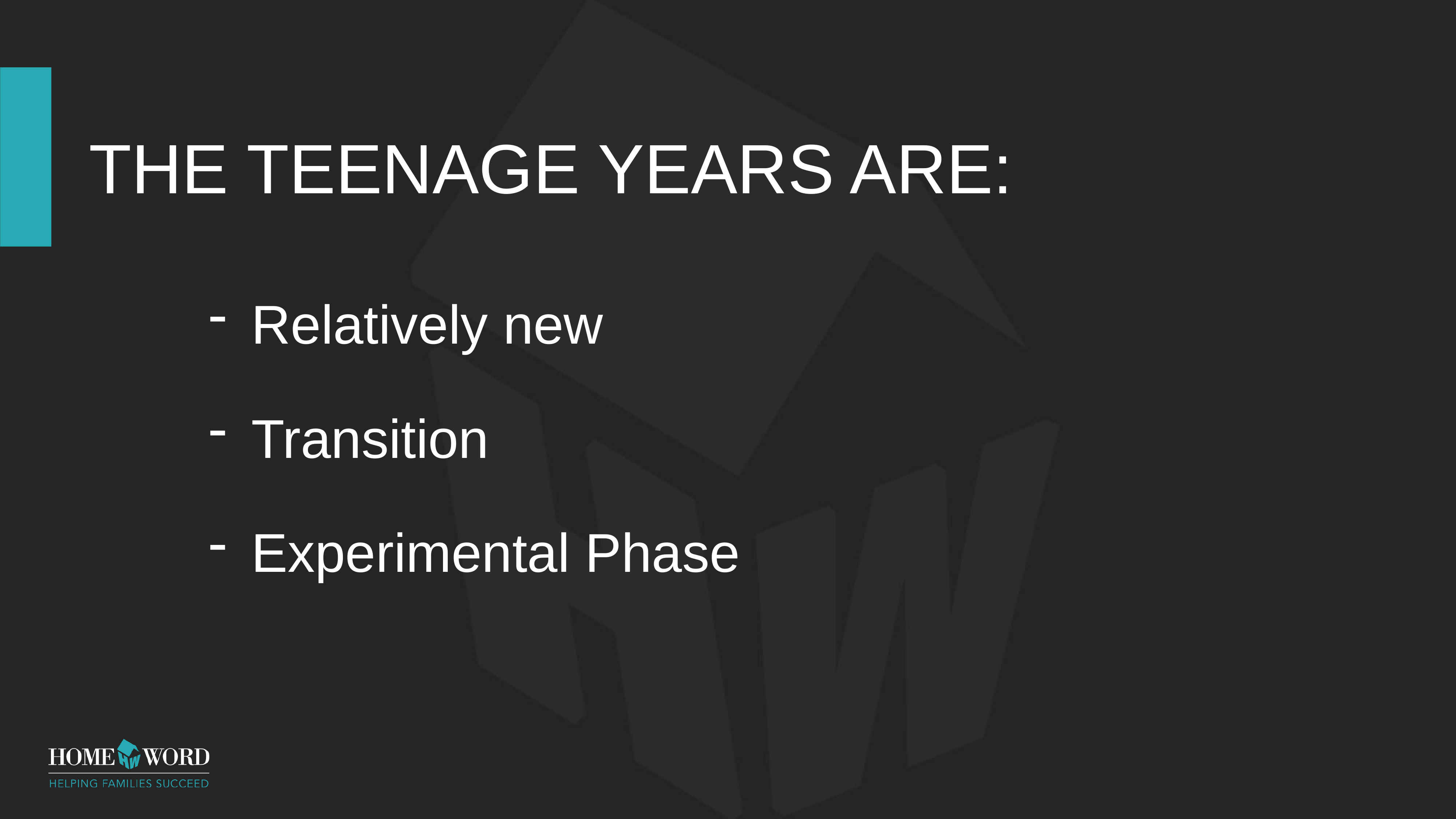

# The Teenage Years Are:
Relatively new
Transition
Experimental Phase